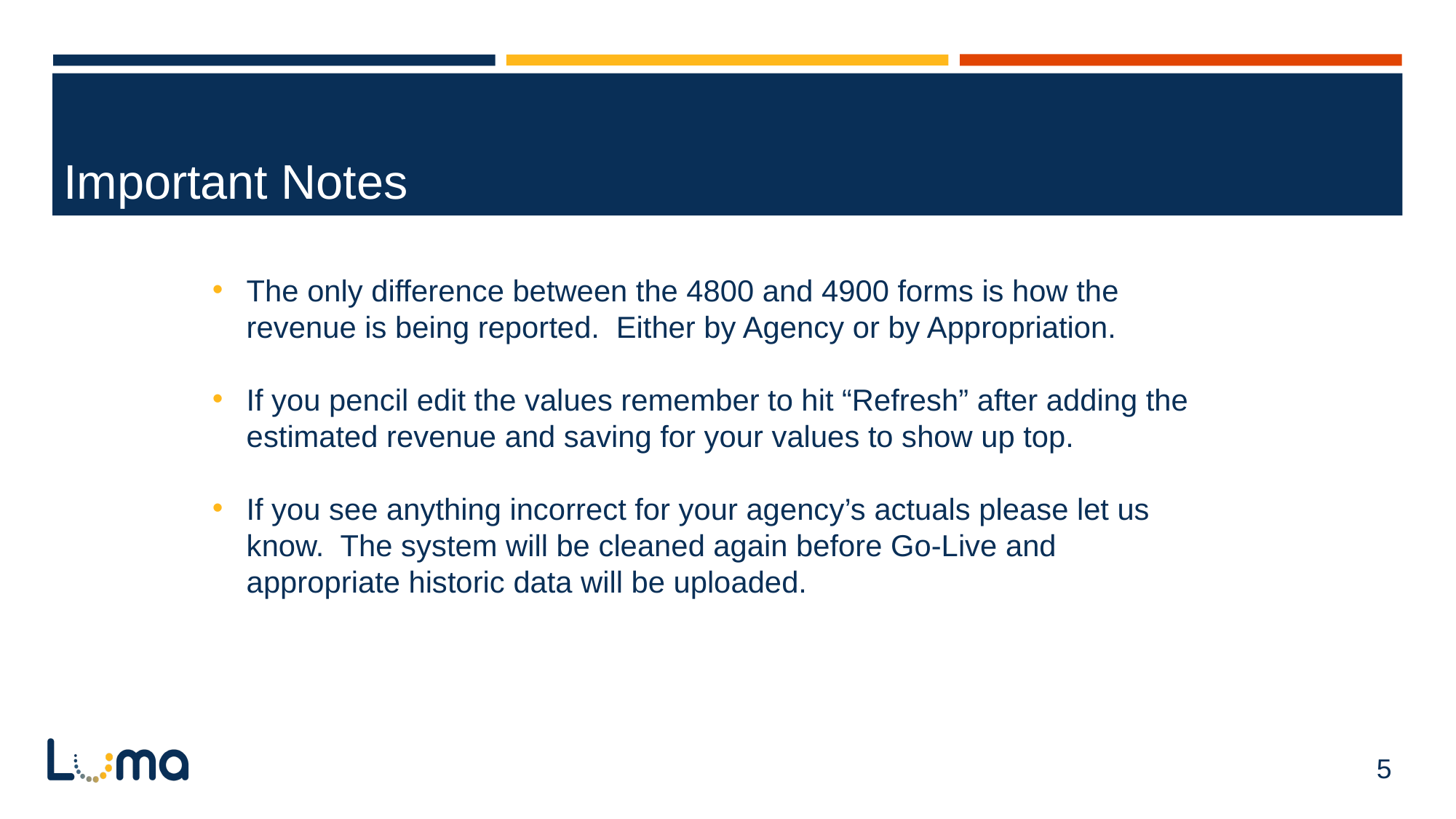

# Important Notes
The only difference between the 4800 and 4900 forms is how the revenue is being reported.  Either by Agency or by Appropriation.

If you pencil edit the values remember to hit “Refresh” after adding the estimated revenue and saving for your values to show up top.

If you see anything incorrect for your agency’s actuals please let us know.  The system will be cleaned again before Go-Live and appropriate historic data will be uploaded.

5